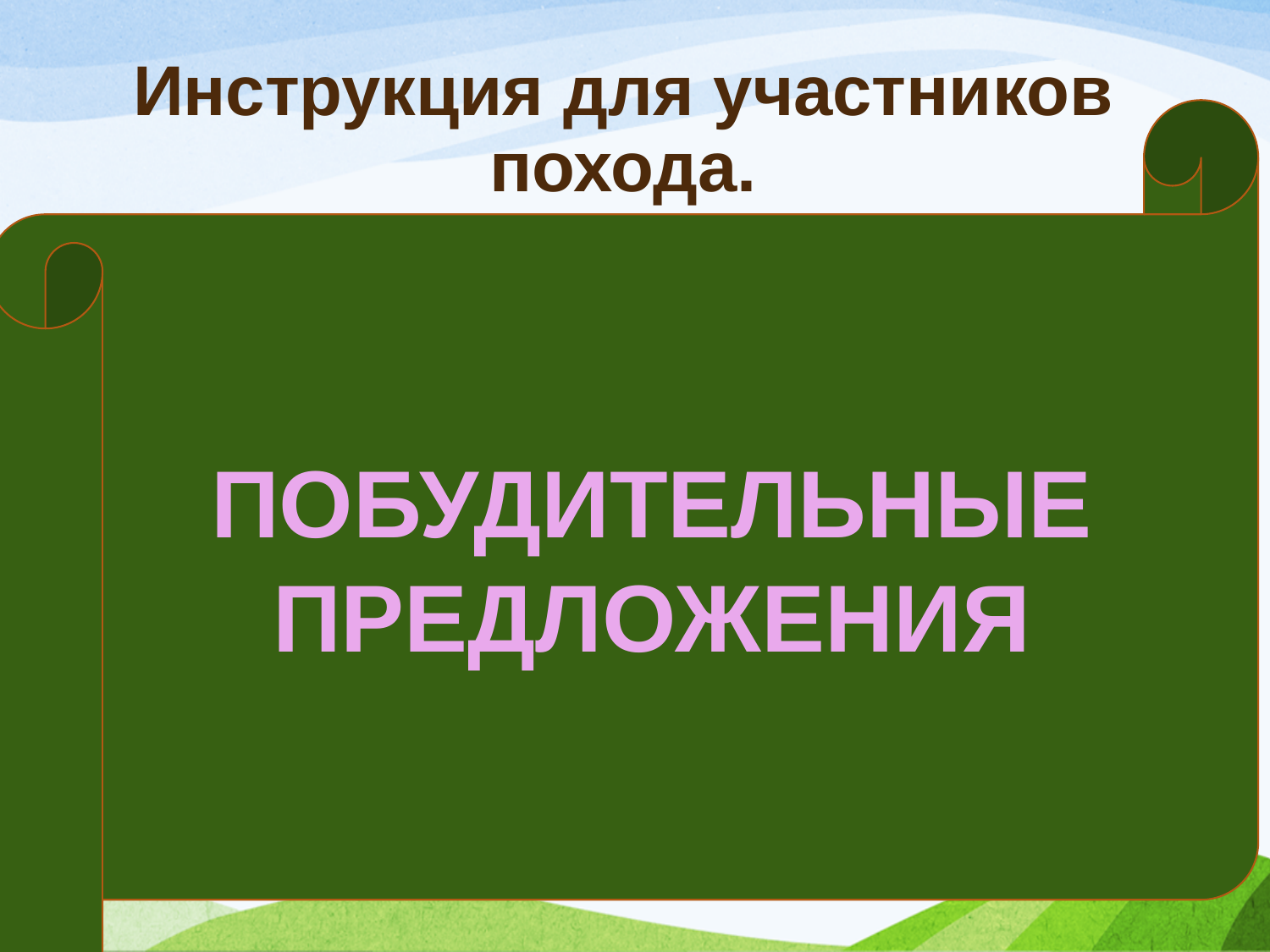

# Инструкция для участников похода.
ПОБУДИТЕЛЬНЫЕ ПРЕДЛОЖЕНИЯ
Участники похода! Приготовьтесь к длительному пешему переходу!
Берегитесь опасных участков: крутых спусков, речных порогов, болотистых мест.
Будьте внимательны к членам команды: помогайте отставшим и уставшим.
Остерегайтесь диких зверей в вечернее время!
 Возьмите с собой только самое необходимое!